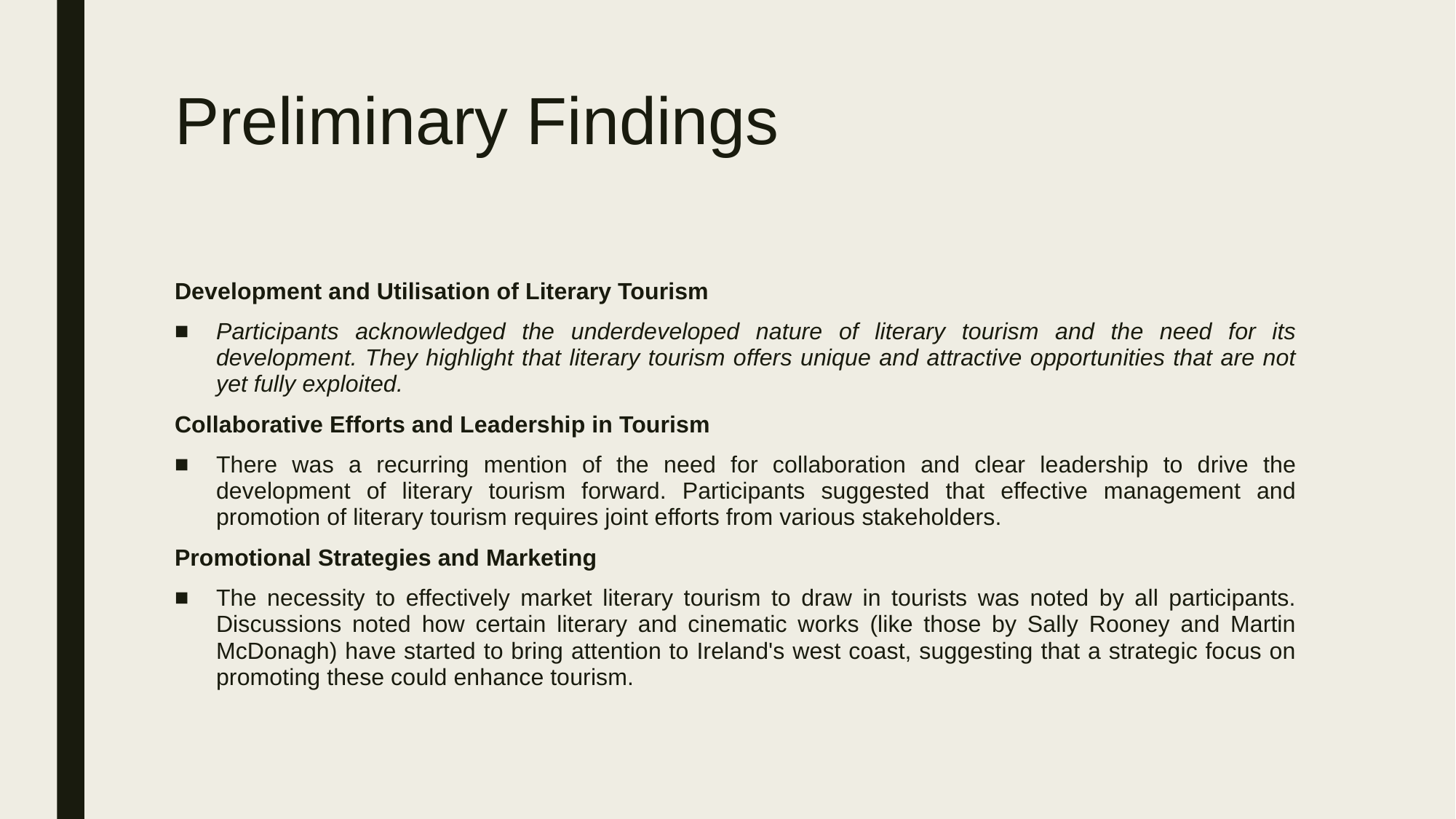

# Preliminary Findings
Development and Utilisation of Literary Tourism
Participants acknowledged the underdeveloped nature of literary tourism and the need for its development. They highlight that literary tourism offers unique and attractive opportunities that are not yet fully exploited.
Collaborative Efforts and Leadership in Tourism
There was a recurring mention of the need for collaboration and clear leadership to drive the development of literary tourism forward. Participants suggested that effective management and promotion of literary tourism requires joint efforts from various stakeholders.
Promotional Strategies and Marketing
The necessity to effectively market literary tourism to draw in tourists was noted by all participants. Discussions noted how certain literary and cinematic works (like those by Sally Rooney and Martin McDonagh) have started to bring attention to Ireland's west coast, suggesting that a strategic focus on promoting these could enhance tourism.